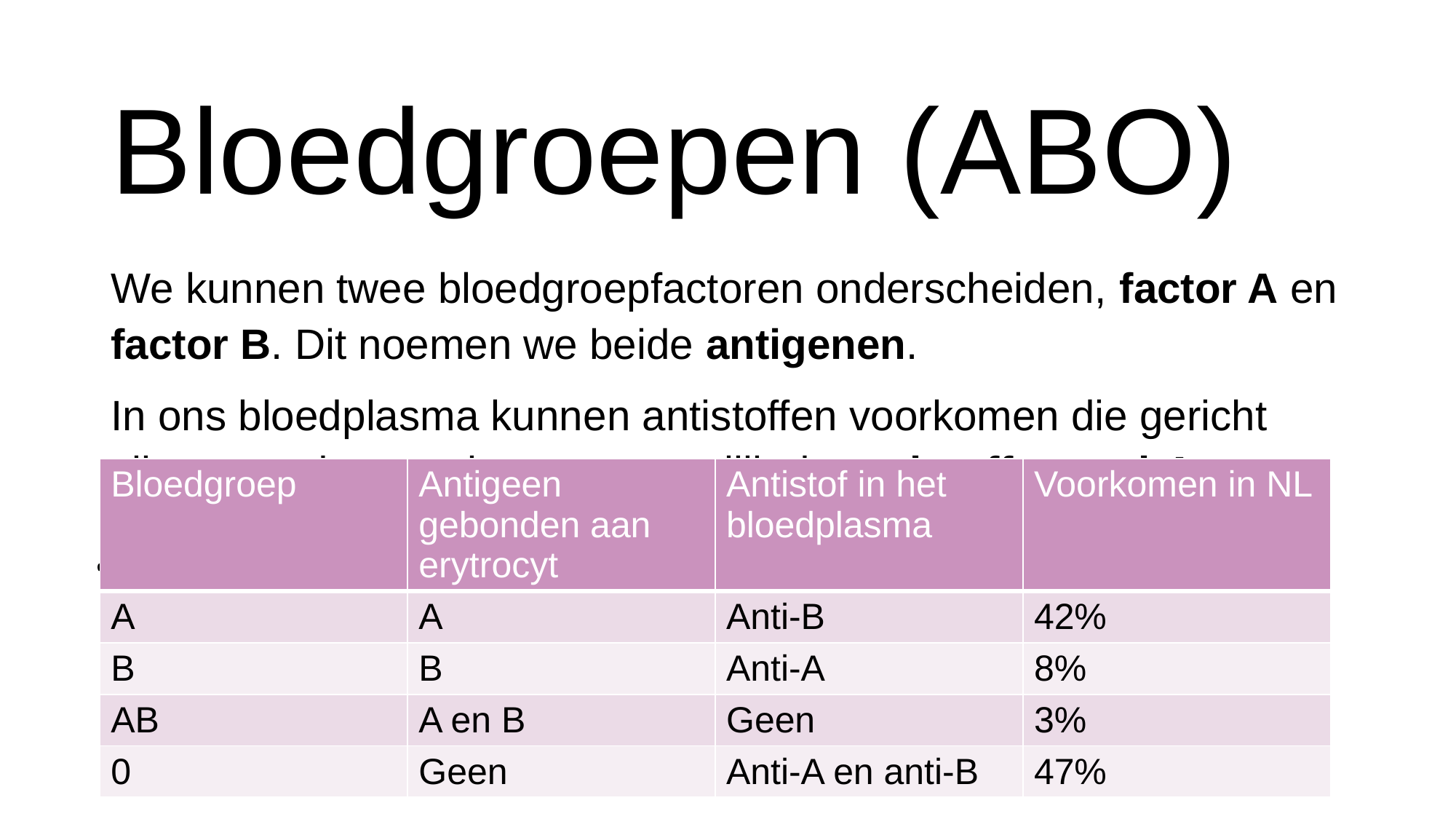

# Bloedgroepen (ABO)
We kunnen twee bloedgroepfactoren onderscheiden, factor A en factor B. Dit noemen we beide antigenen.
In ons bloedplasma kunnen antistoffen voorkomen die gericht zijn tegen deze antigenen, namelijk de antistoffen anti-A en anti-B. We kunnen op basis hiervan 4 bloedgroepen onderscheiden: A, B, AB en 0 (nul).
| Bloedgroep | Antigeen gebonden aan erytrocyt | Antistof in het bloedplasma | Voorkomen in NL |
| --- | --- | --- | --- |
| A | A | Anti-B | 42% |
| B | B | Anti-A | 8% |
| AB | A en B | Geen | 3% |
| 0 | Geen | Anti-A en anti-B | 47% |